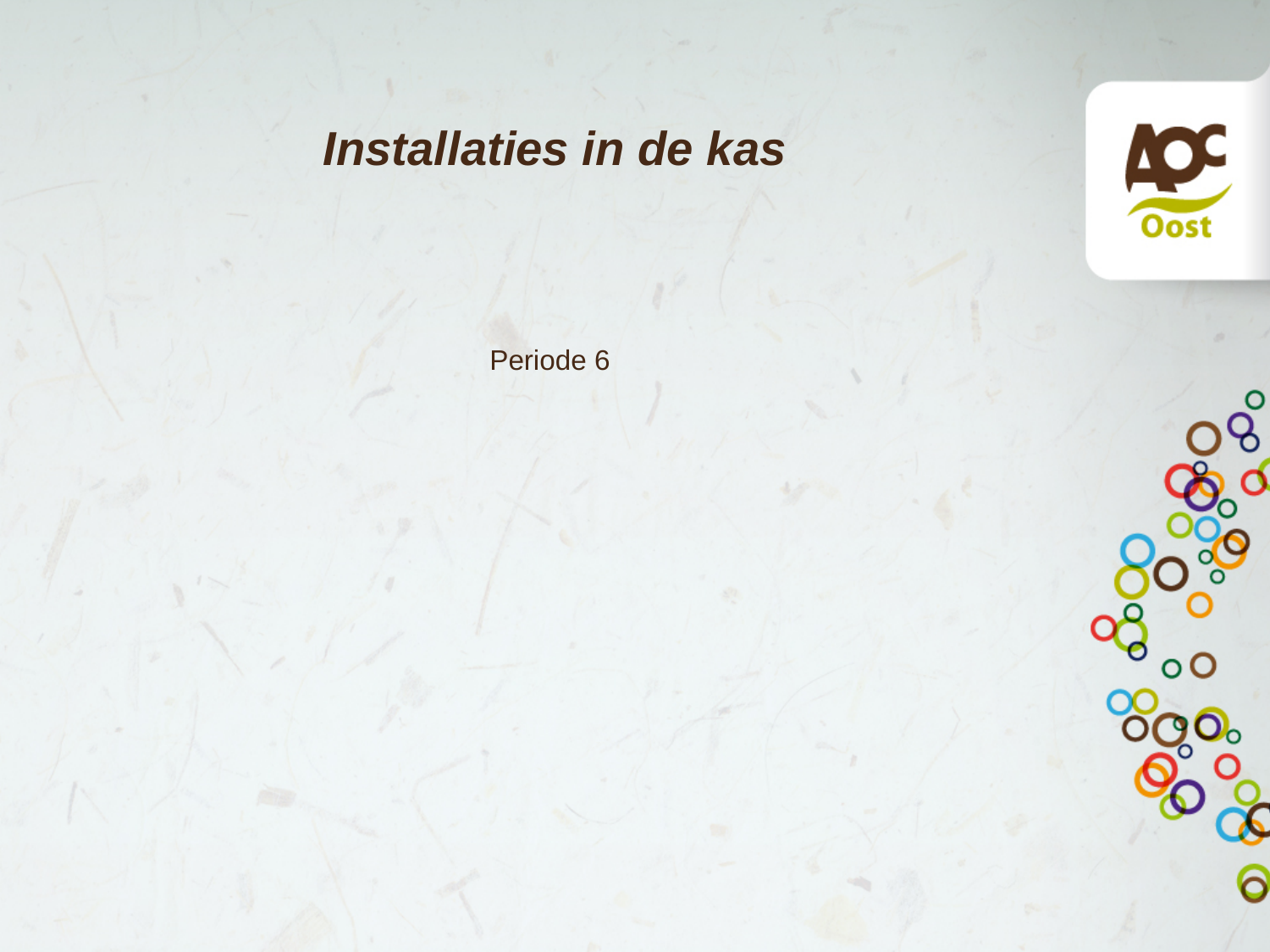

# Installaties in de kas

Periode 6